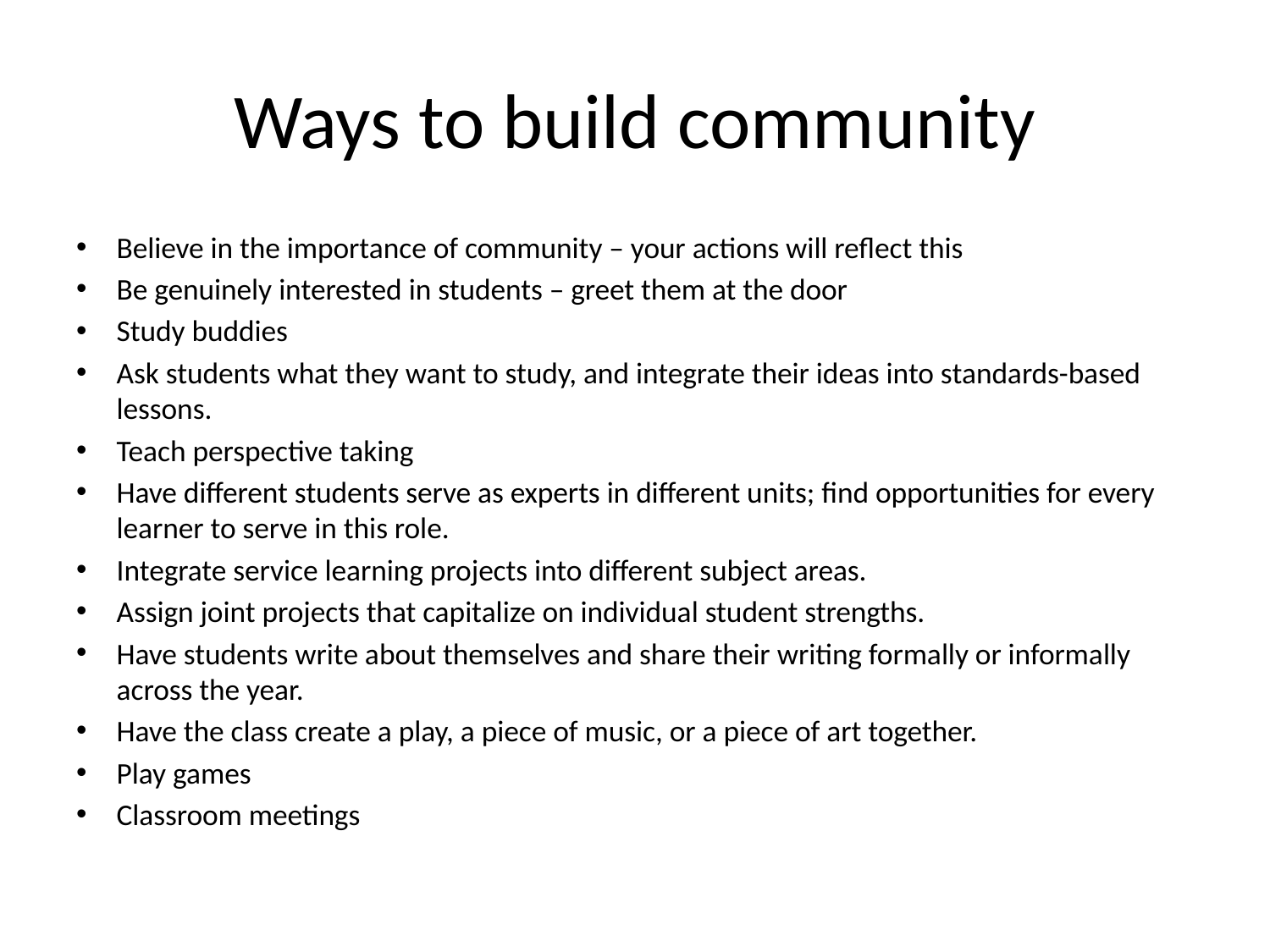

# Ways to build community
Believe in the importance of community – your actions will reflect this
Be genuinely interested in students – greet them at the door
Study buddies
Ask students what they want to study, and integrate their ideas into standards-based lessons.
Teach perspective taking
Have different students serve as experts in different units; find opportunities for every learner to serve in this role.
Integrate service learning projects into different subject areas.
Assign joint projects that capitalize on individual student strengths.
Have students write about themselves and share their writing formally or informally across the year.
Have the class create a play, a piece of music, or a piece of art together.
Play games
Classroom meetings